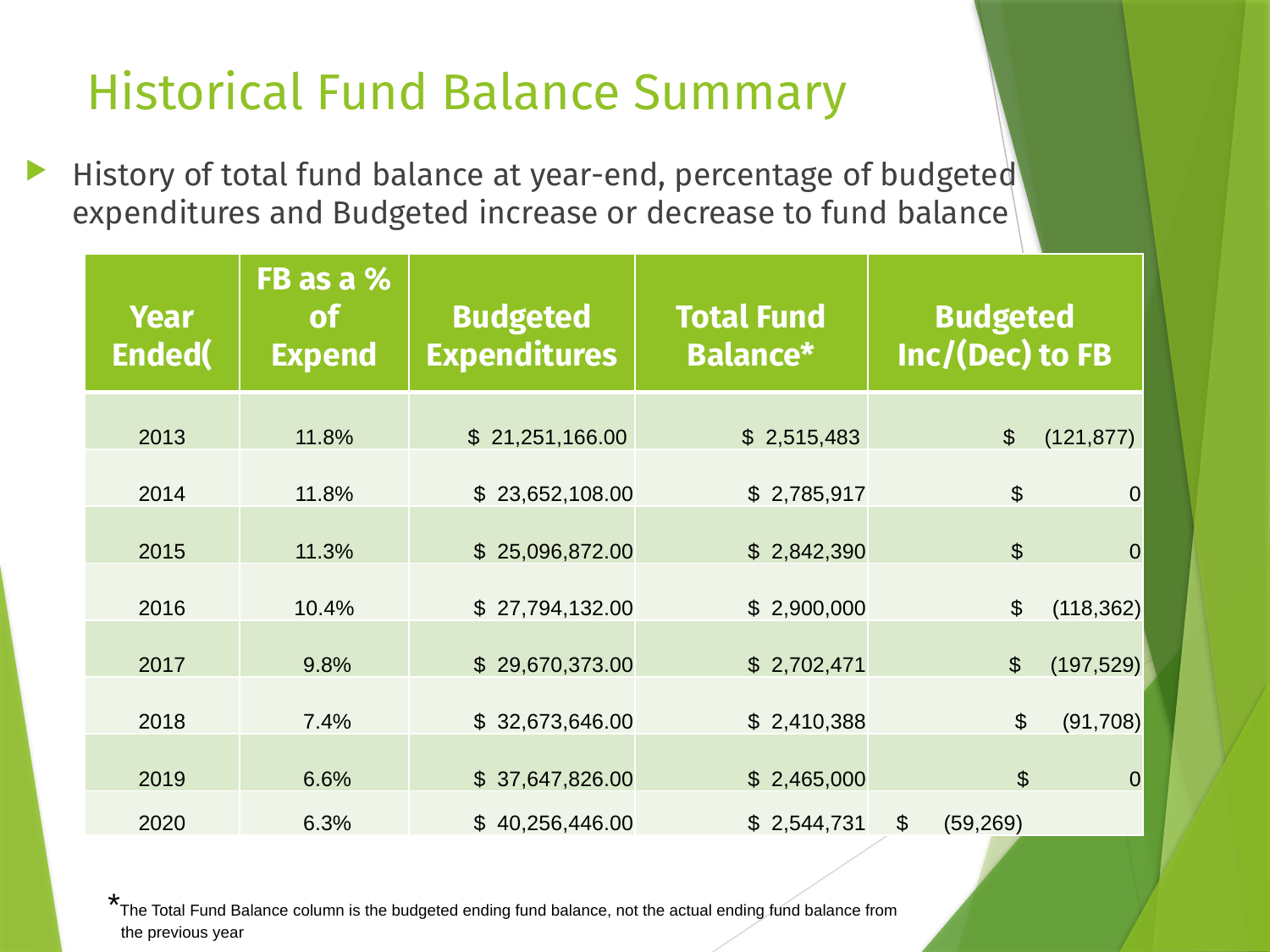

# Historical Fund Balance Summary
History of total fund balance at year-end, percentage of budgeted expenditures and Budgeted increase or decrease to fund balance

| Year Ended( | FB as a % of Expend | Budgeted Expenditures | Total Fund Balance\* | Budgeted Inc/(Dec) to FB |
| --- | --- | --- | --- | --- |
| 2013 | 11.8% | $ 21,251,166.00 | $ 2,515,483 | $ (121,877) |
| 2014 | 11.8% | $ 23,652,108.00 | $ 2,785,917 | $ 0 |
| 2015 | 11.3% | $ 25,096,872.00 | $ 2,842,390 | $ 0 |
| 2016 | 10.4% | $ 27,794,132.00 | $ 2,900,000 | $ (118,362) |
| 2017 | 9.8% | $ 29,670,373.00 | $ 2,702,471 | $ (197,529) |
| 2018 | 7.4% | $ 32,673,646.00 | $ 2,410,388 | $ (91,708) |
| 2019 | 6.6% | $ 37,647,826.00 | $ 2,465,000 | $ 0 |
| 2020 | 6.3% | $ 40,256,446.00 | $ 2,544,731 | $ (59,269) |
*The Total Fund Balance column is the budgeted ending fund balance, not the actual ending fund balance from
   the previous year